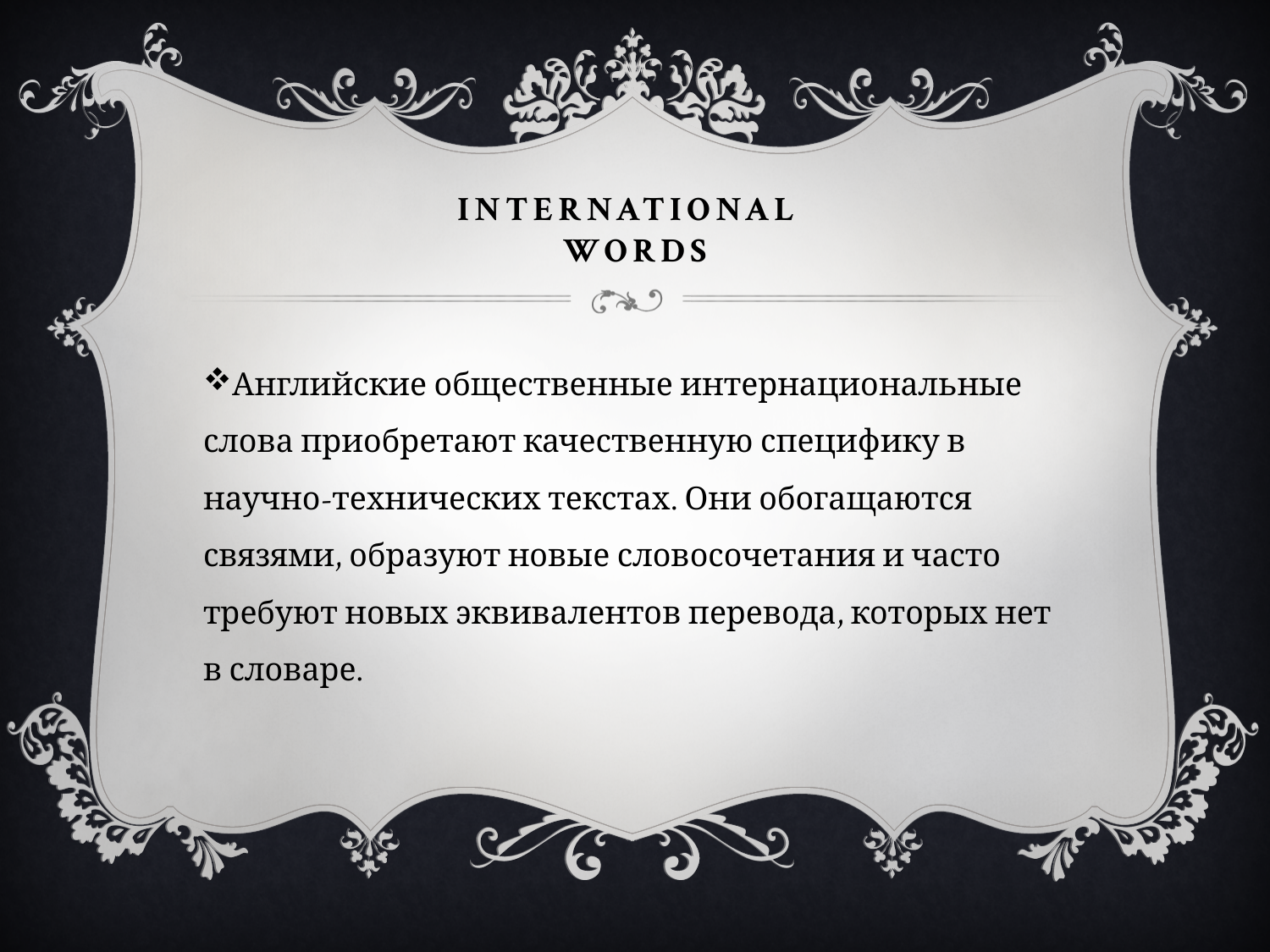

# International words
Английские общественные интернациональные слова приобретают качественную специфику в научно-технических текстах. Они обогащаются связями, образуют новые словосочетания и часто требуют новых эквивалентов перевода, которых нет в словаре.